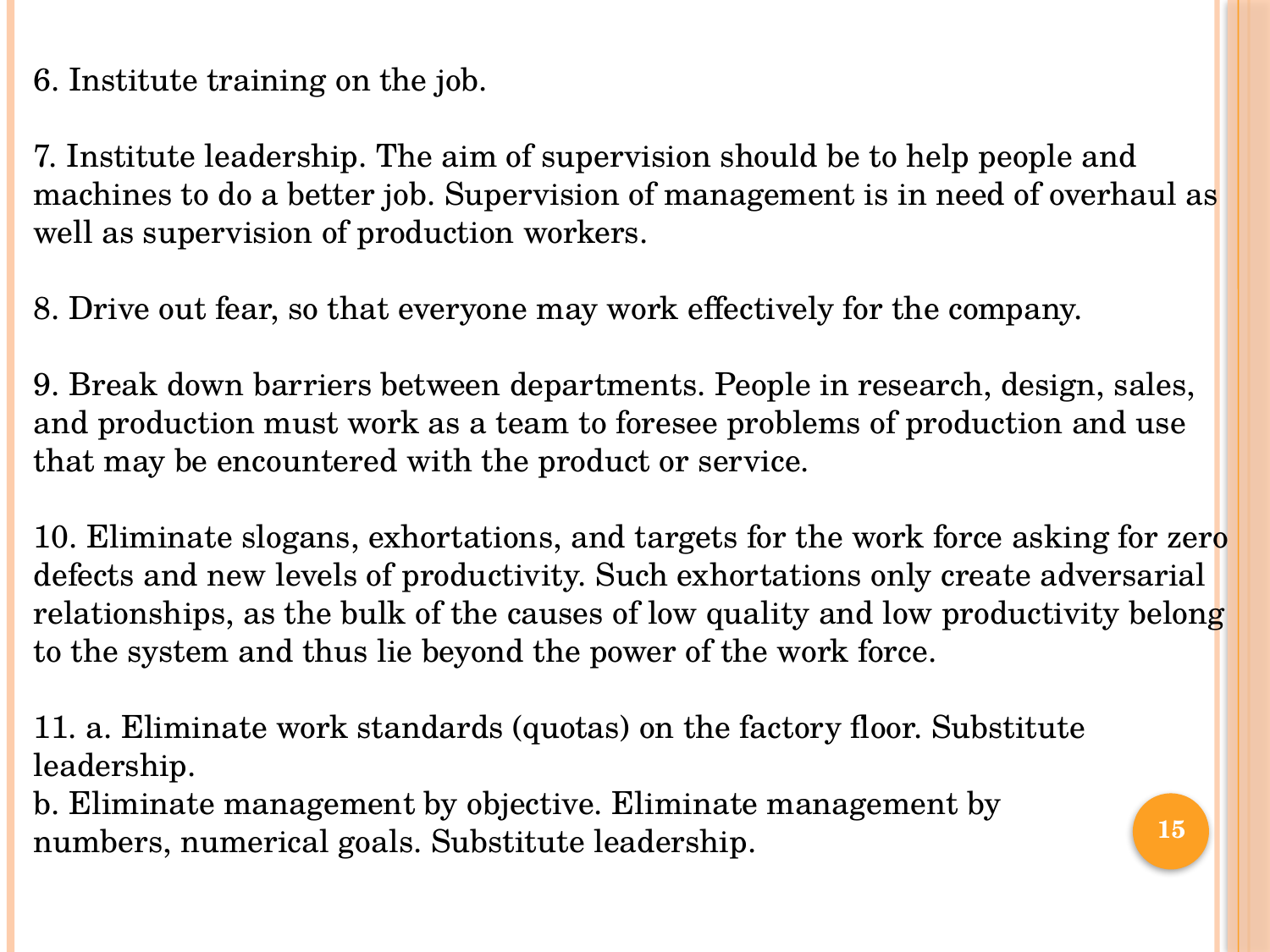

6. Institute training on the job.

7. Institute leadership. The aim of supervision should be to help people and machines to do a better job. Supervision of management is in need of overhaul as well as supervision of production workers.

8. Drive out fear, so that everyone may work effectively for the company.

9. Break down barriers between departments. People in research, design, sales, and production must work as a team to foresee problems of production and use that may be encountered with the product or service.

10. Eliminate slogans, exhortations, and targets for the work force asking for zero defects and new levels of productivity. Such exhortations only create adversarial relationships, as the bulk of the causes of low quality and low productivity belong to the system and thus lie beyond the power of the work force.

11. a. Eliminate work standards (quotas) on the factory floor. Substitute leadership.
b. Eliminate management by objective. Eliminate management by
numbers, numerical goals. Substitute leadership.
15